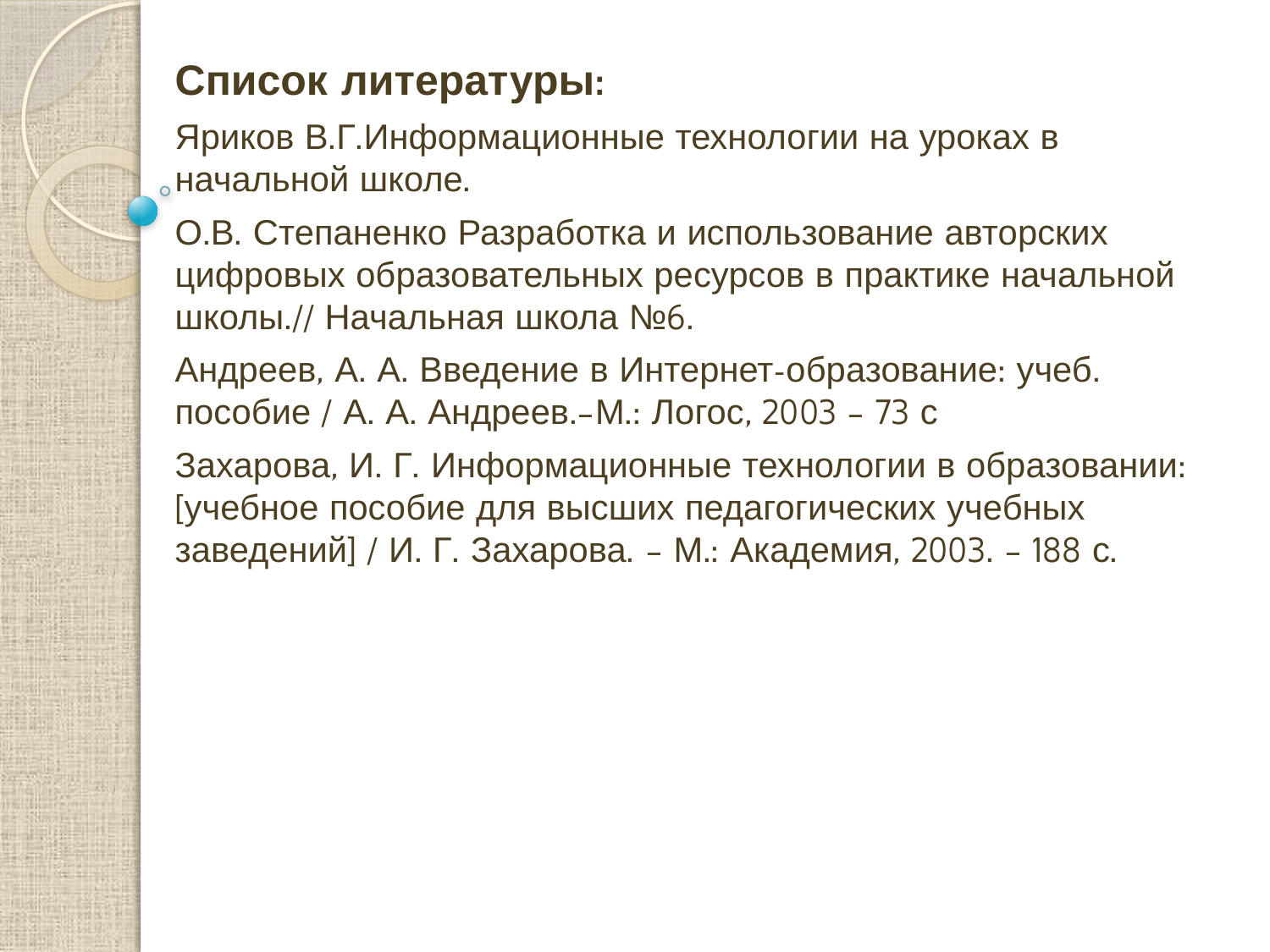

Список литературы:
Яриков В.Г.Информационные технологии на уроках в начальной школе.
О.В. Степаненко Разработка и использование авторских цифровых образовательных ресурсов в практике начальной школы.// Начальная школа №6.
Андреев, А. А. Введение в Интернет-образование: учеб. пособие / А. А. Андреев.–М.: Логос, 2003 – 73 с
Захарова, И. Г. Информационные технологии в образовании: [учебное пособие для высших педагогических учебных заведений] / И. Г. Захарова. – М.: Академия, 2003. – 188 с.